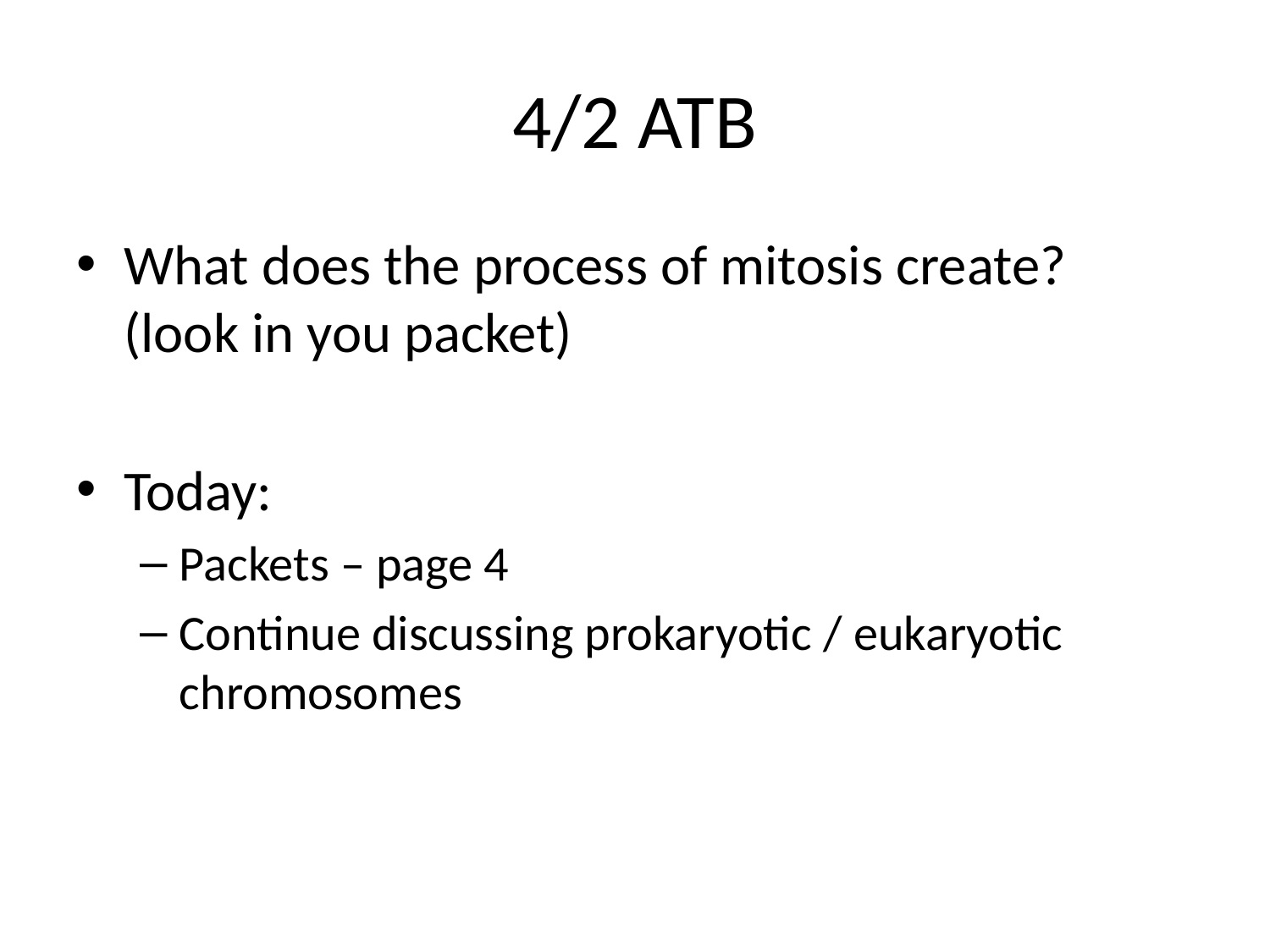

# 4/2 ATB
What does the process of mitosis create?  (look in you packet)

Today:
Packets – page 4
Continue discussing prokaryotic / eukaryotic chromosomes